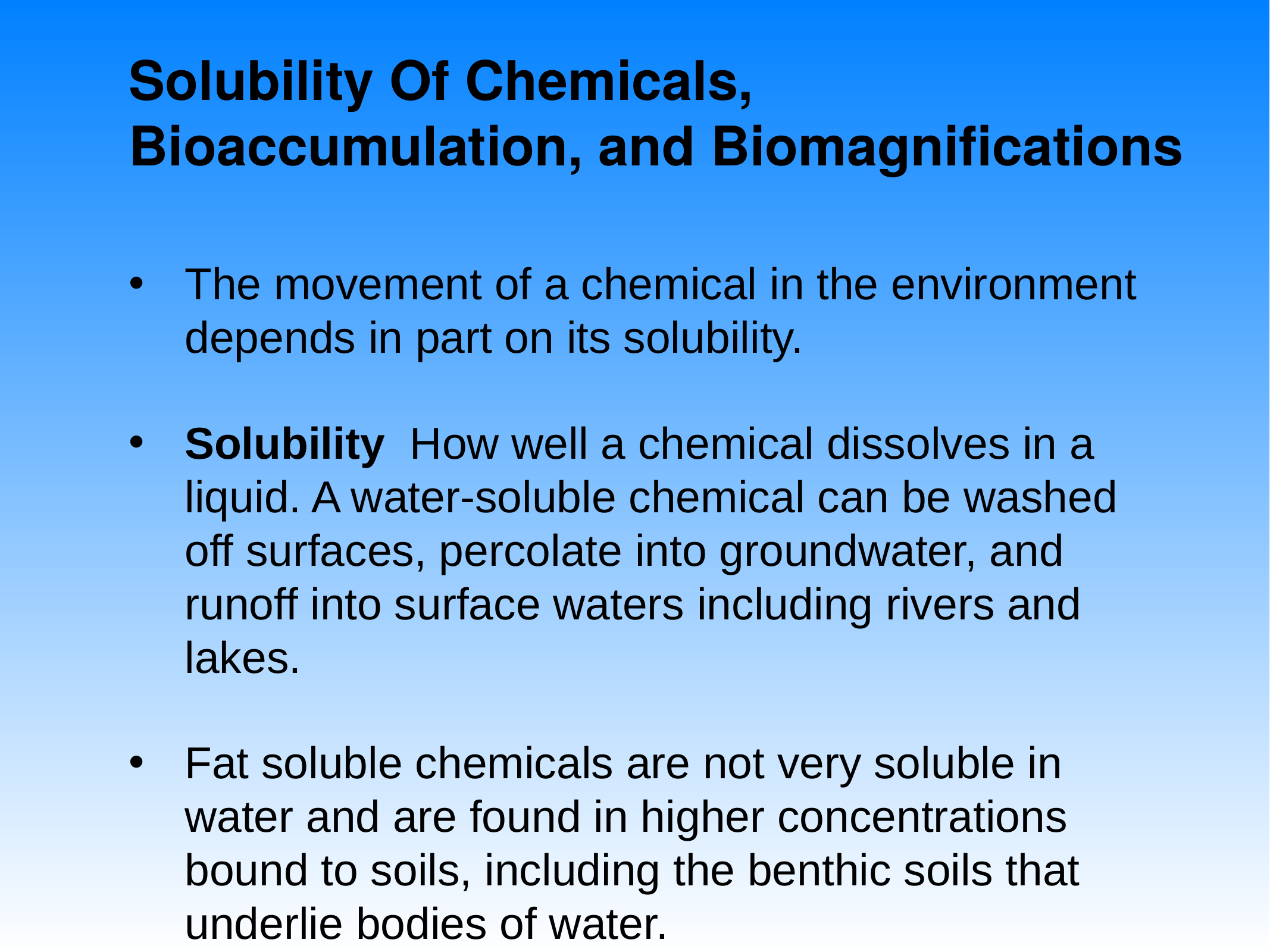

# Solubility Of Chemicals, Bioaccumulation, and Biomagnifications

The movement of a chemical in the environment depends in part on its solubility.
Solubility  How well a chemical dissolves in a liquid. A water-soluble chemical can be washed off surfaces, percolate into groundwater, and runoff into surface waters including rivers and lakes.
Fat soluble chemicals are not very soluble in water and are found in higher concentrations bound to soils, including the benthic soils that underlie bodies of water.